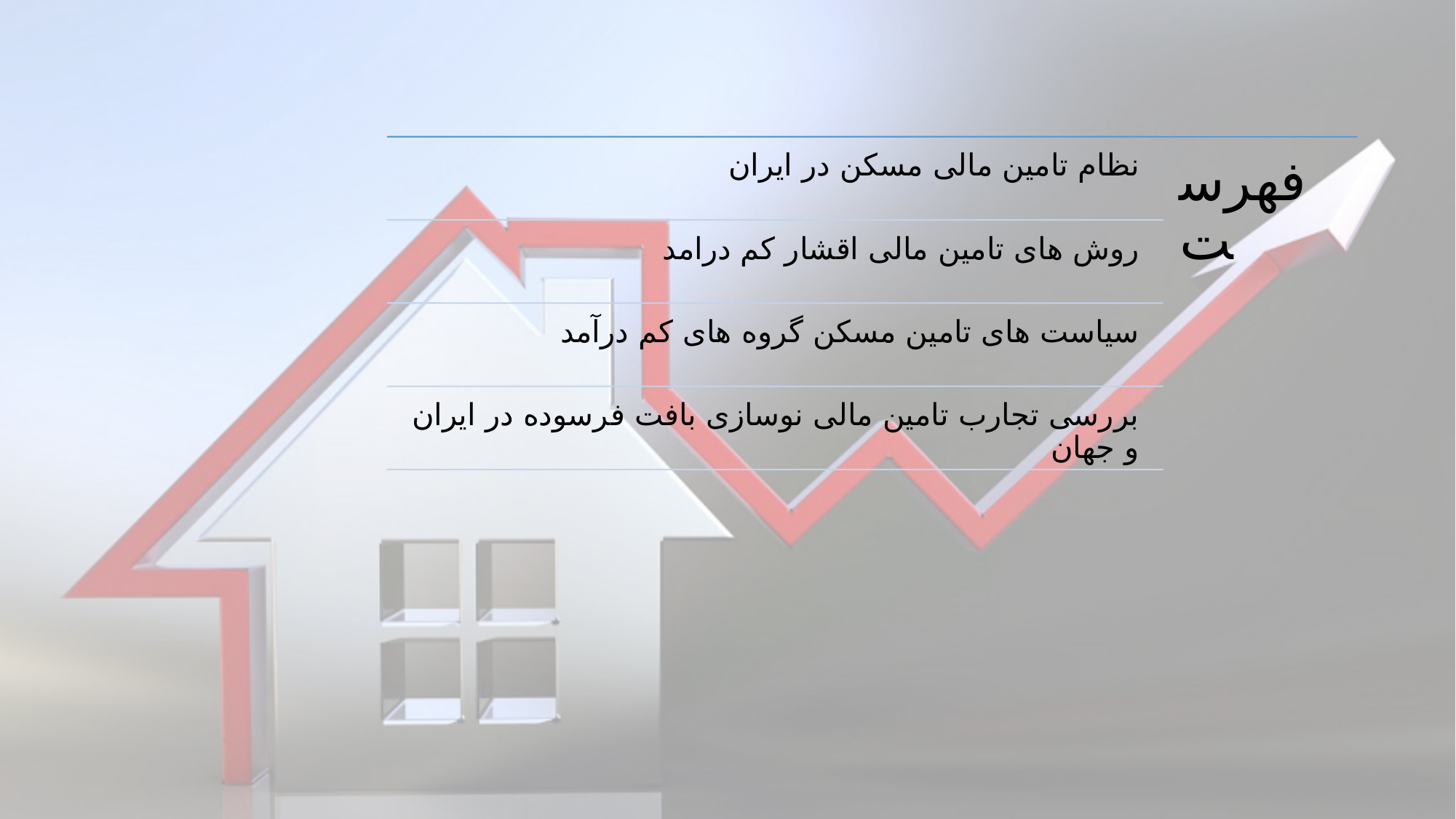

فهرست
نظام تامین مالی مسکن در ایران
روش های تامین مالی اقشار کم درامد
سیاست های تامین مسکن گروه های کم درآمد
بررسی تجارب تامین مالی نوسازی بافت فرسوده در ایران و جهان